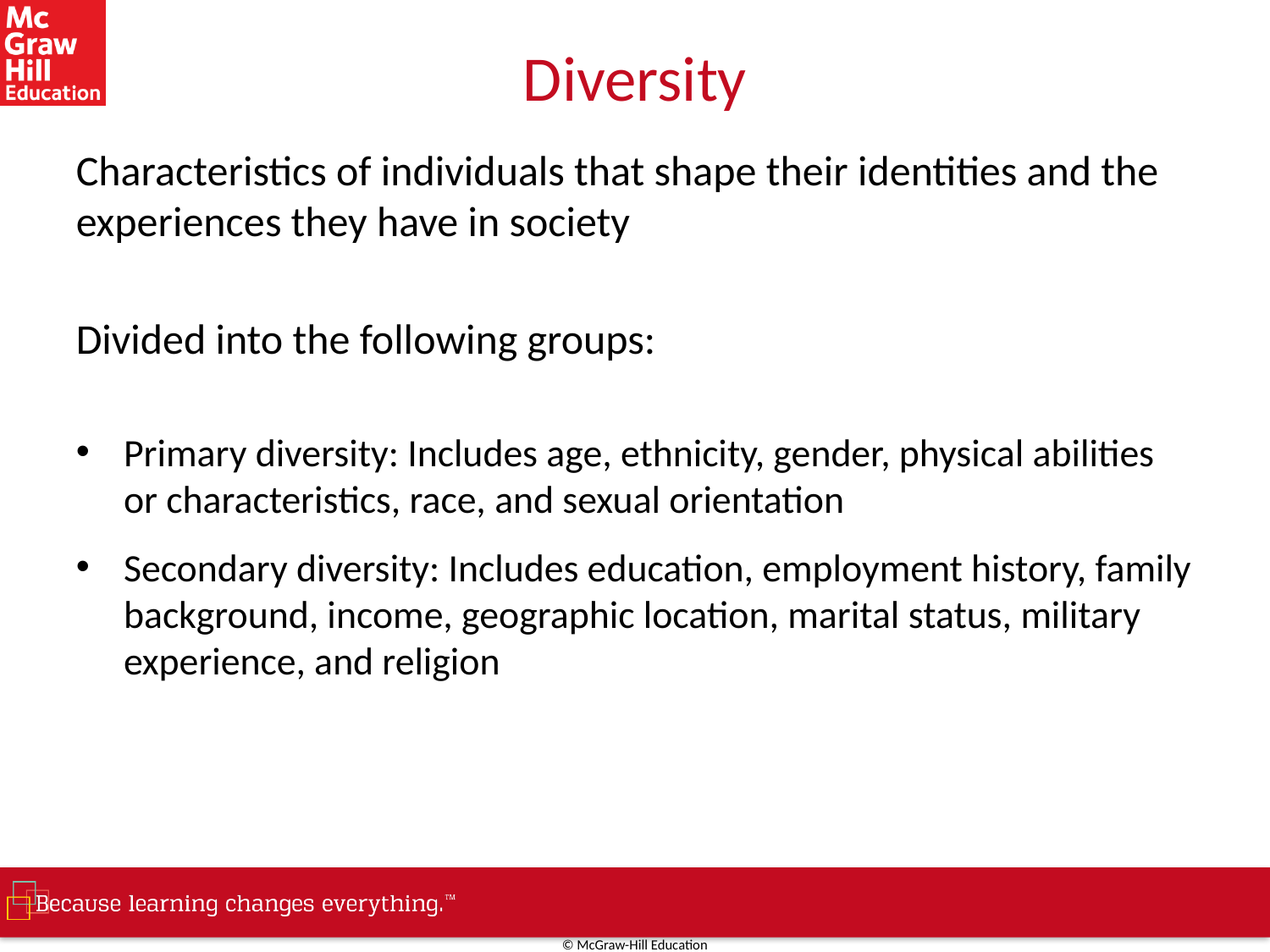

# Diversity
Characteristics of individuals that shape their identities and the experiences they have in society

Divided into the following groups:

Primary diversity: Includes age, ethnicity, gender, physical abilities or characteristics, race, and sexual orientation
Secondary diversity: Includes education, employment history, family background, income, geographic location, marital status, military experience, and religion